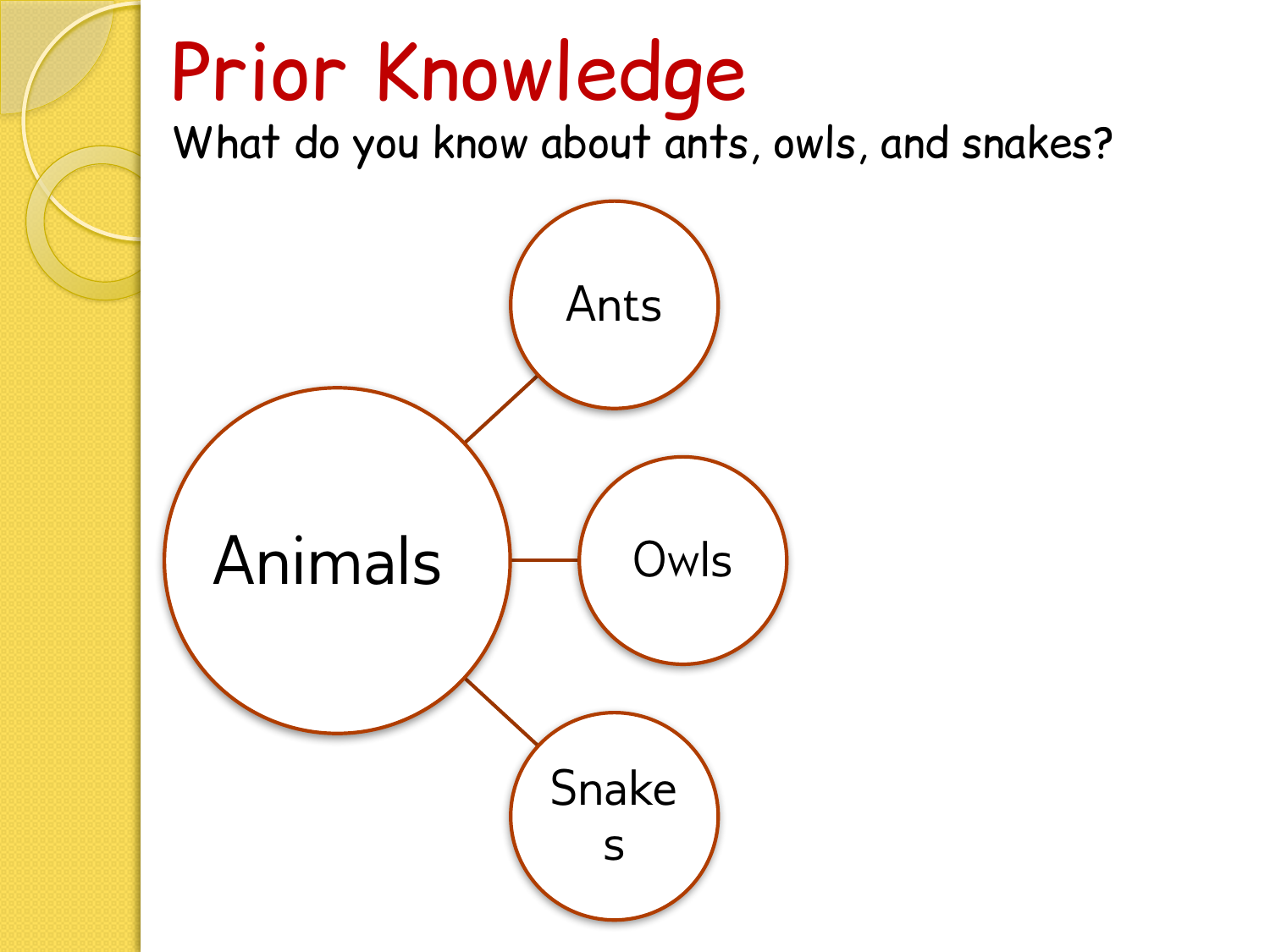

# Prior Knowledge What do you know about ants, owls, and snakes?
Ants

Owls

Snakes

Animals